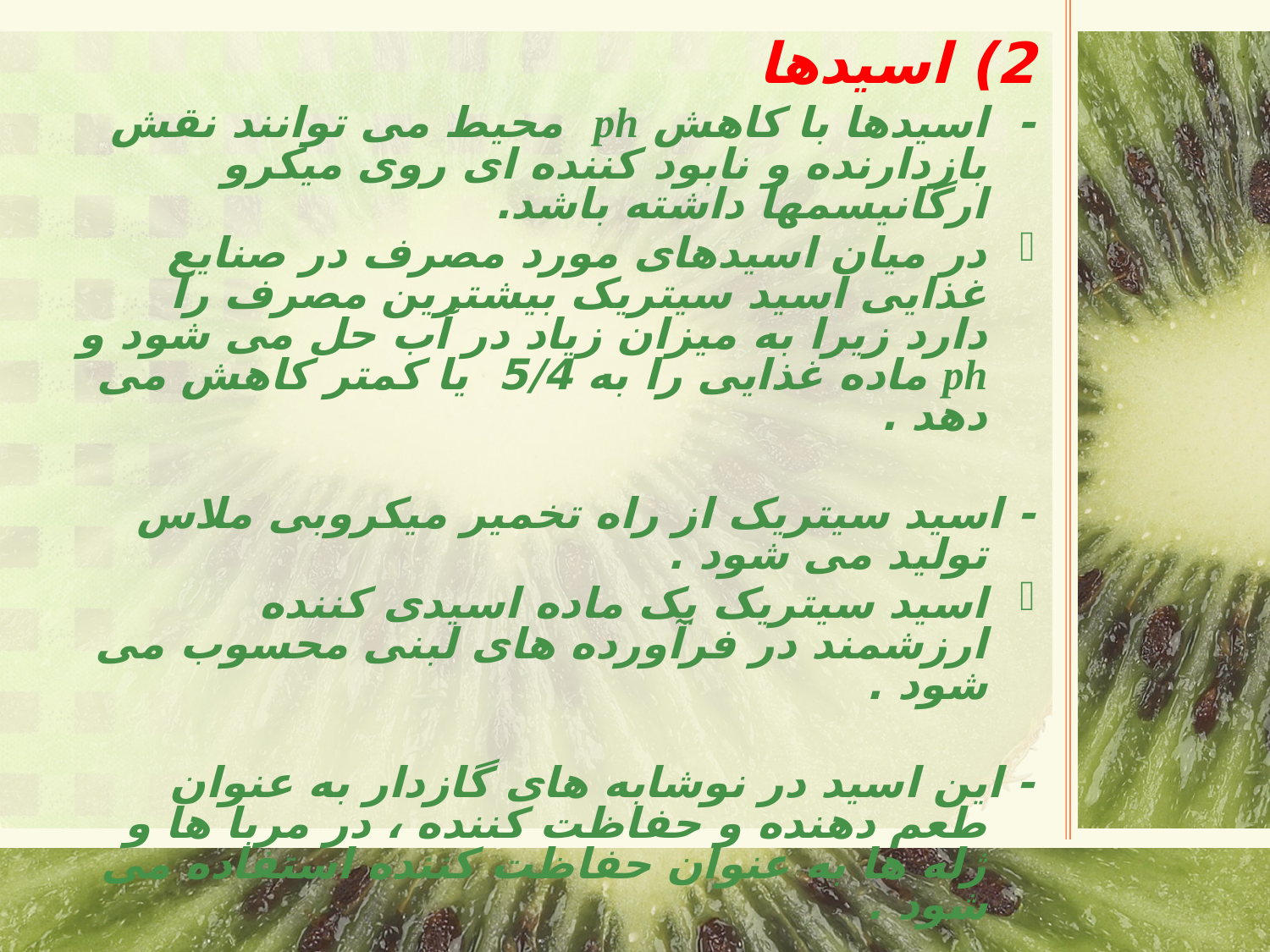

# 2) اسیدها
-  اسیدها با کاهش ph  محیط می توانند نقش بازدارنده و نابود کننده ای روی میکرو ارگانیسمها داشته باشد.
در میان اسیدهای مورد مصرف در صنایع غذایی اسید سیتریک بیشترین مصرف را دارد زیرا به میزان زیاد در آب حل می شود و ph ماده غذایی را به 5/4  یا کمتر کاهش می دهد .

- اسید سیتریک از راه تخمیر میکروبی ملاس تولید می شود .
اسید سیتریک یک ماده اسیدی کننده ارزشمند در فرآورده های لبنی محسوب می شود .

- این اسید در نوشابه های گازدار به عنوان طعم دهنده و حفاظت کننده ، در مربا ها و ژله ها به عنوان حفاظت کننده استفاده می شود .